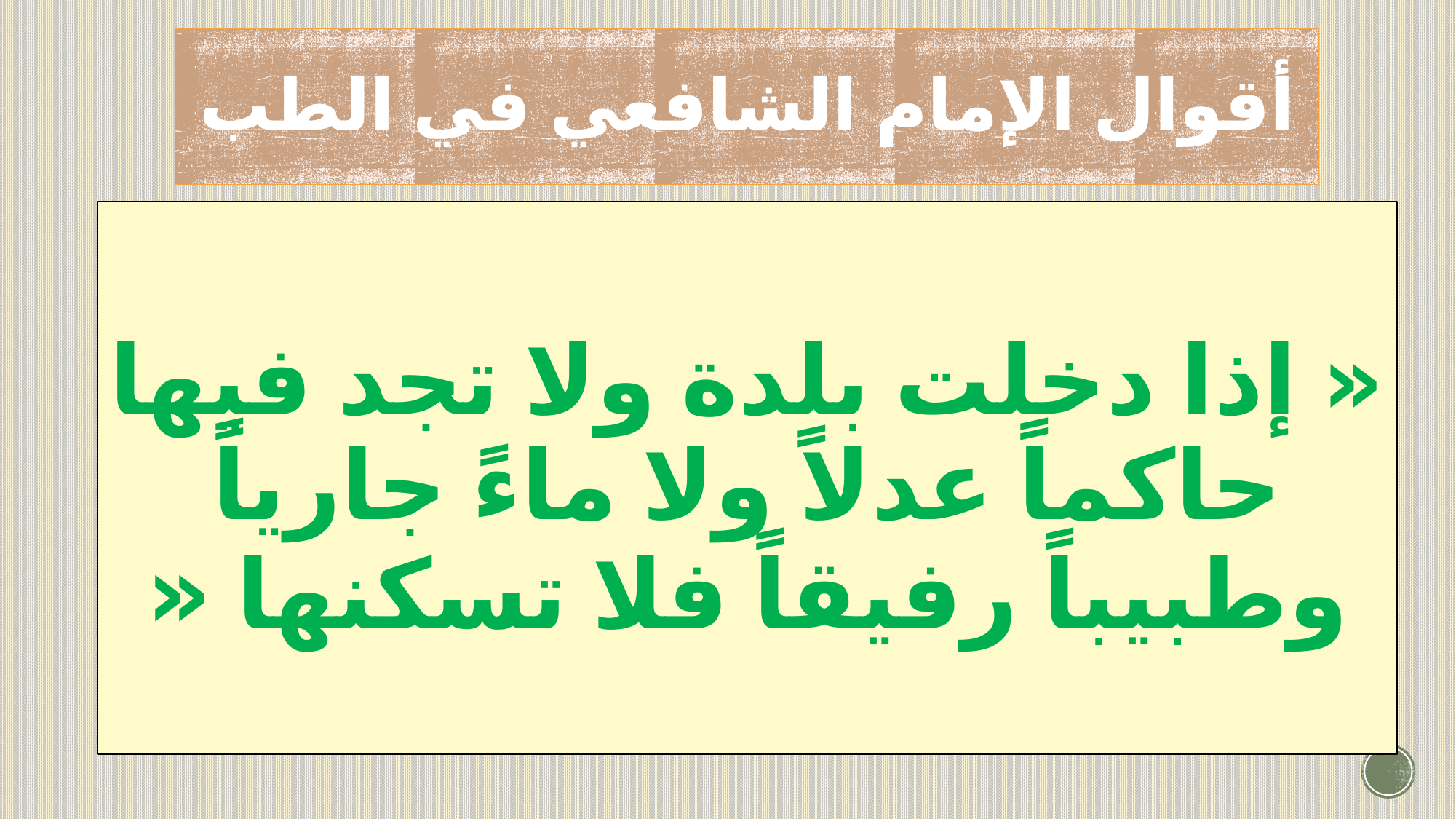

# أقوال الإمام الشافعي في الطب

« إذا دخلت بلدة ولا تجد فيها حاكماً عدلاً ولا ماءً جارياً وطبيباً رفيقاً فلا تسكنها «